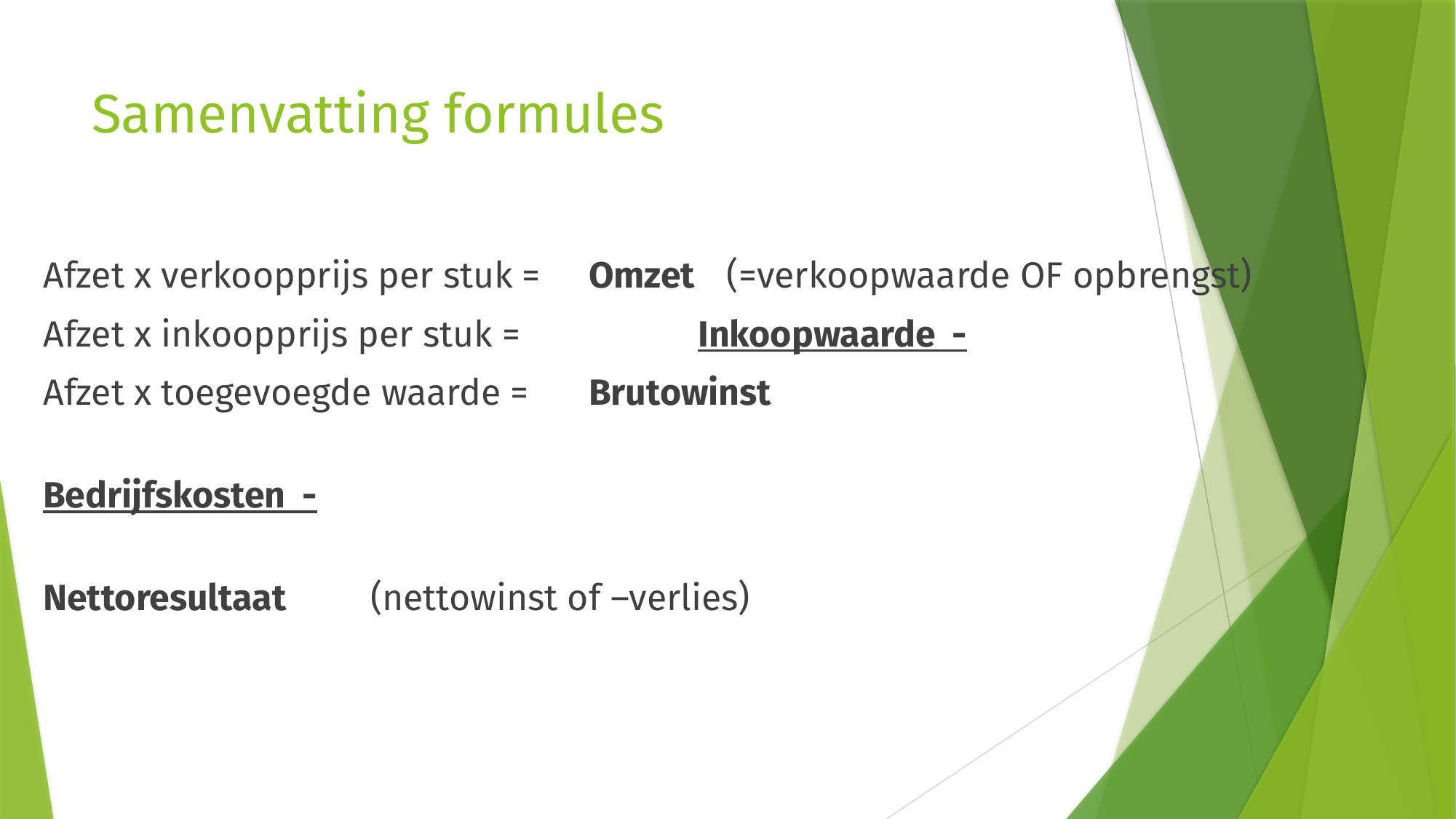

# Samenvatting formules
Afzet x verkoopprijs per stuk =	Omzet	   (=verkoopwaarde OF opbrengst)
Afzet x inkoopprijs per stuk =		Inkoopwaarde  -
Afzet x toegevoegde waarde =	Brutowinst
										Bedrijfskosten  -
										Nettoresultaat	(nettowinst of –verlies)